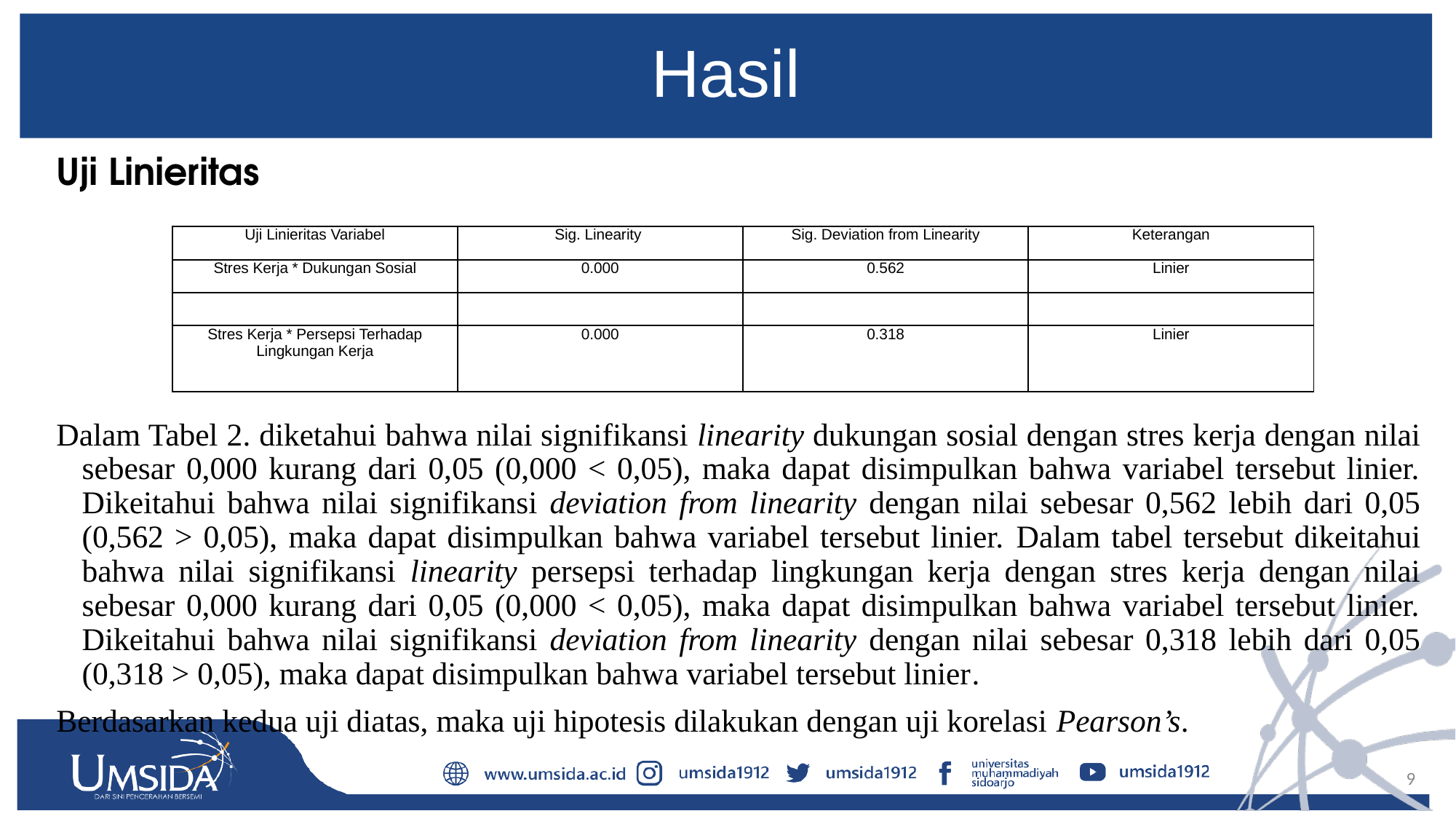

# Hasil
Uji Linieritas

Dalam Tabel 2. diketahui bahwa nilai signifikansi linearity dukungan sosial dengan stres kerja dengan nilai sebesar 0,000 kurang dari 0,05 (0,000 < 0,05), maka dapat disimpulkan bahwa variabel tersebut linier. Dikeitahui bahwa nilai signifikansi deviation from linearity dengan nilai sebesar 0,562 lebih dari 0,05 (0,562 > 0,05), maka dapat disimpulkan bahwa variabel tersebut linier. Dalam tabel tersebut dikeitahui bahwa nilai signifikansi linearity persepsi terhadap lingkungan kerja dengan stres kerja dengan nilai sebesar 0,000 kurang dari 0,05 (0,000 < 0,05), maka dapat disimpulkan bahwa variabel tersebut linier. Dikeitahui bahwa nilai signifikansi deviation from linearity dengan nilai sebesar 0,318 lebih dari 0,05 (0,318 > 0,05), maka dapat disimpulkan bahwa variabel tersebut linier.
Berdasarkan kedua uji diatas, maka uji hipotesis dilakukan dengan uji korelasi Pearson’s.

| Uji Linieritas Variabel | Sig. Linearity | Sig. Deviation from Linearity | Keterangan |
| --- | --- | --- | --- |
| Stres Kerja \* Dukungan Sosial | 0.000 | 0.562 | Linier |
|  |  |  |  |
| Stres Kerja \* Persepsi Terhadap Lingkungan Kerja | 0.000 | 0.318 | Linier |